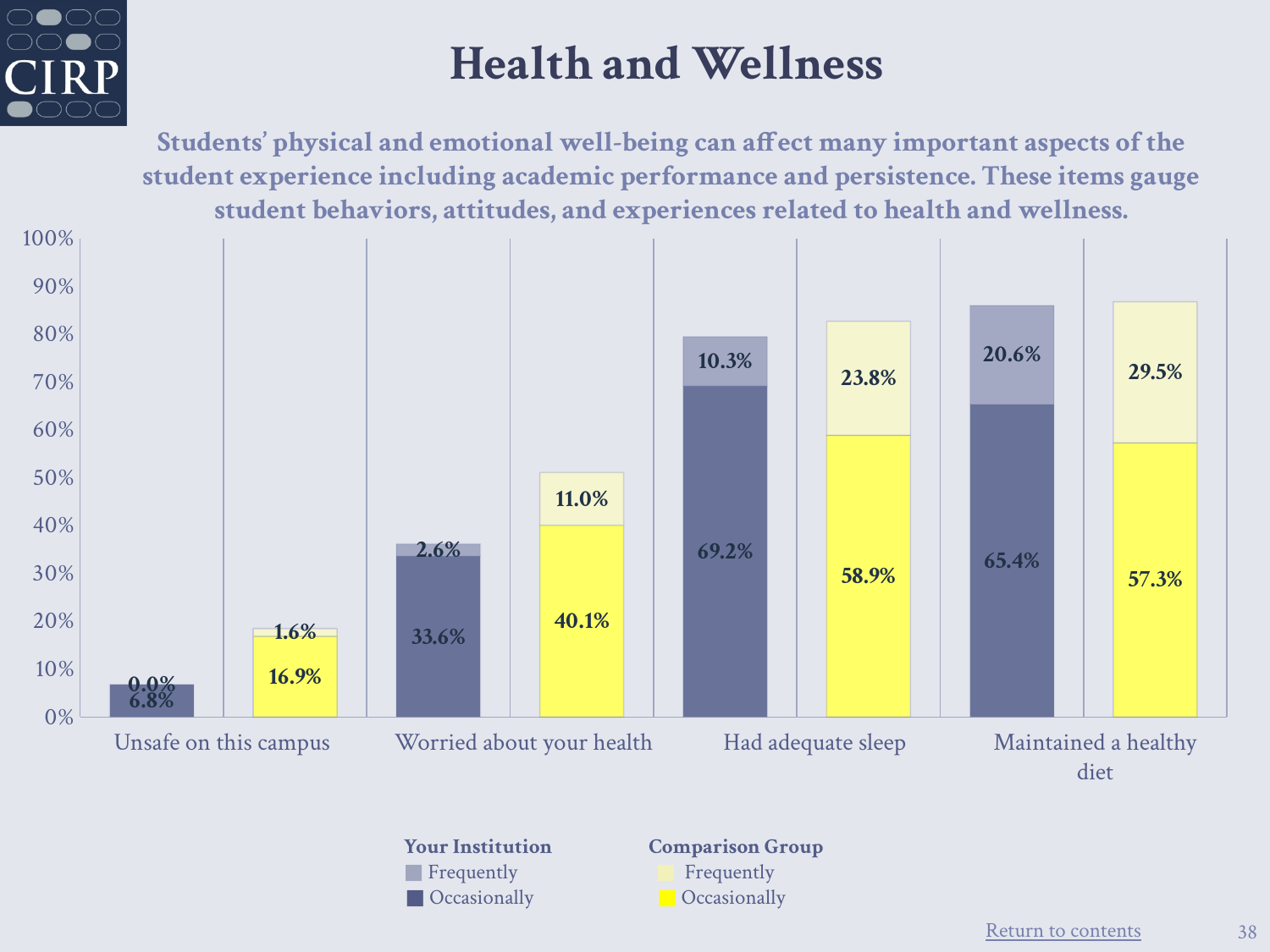

# Health and Wellness Students’ physical and emotional well-being can affect many important aspects of the student experience including academic performance and persistence. These items gauge student behaviors, attitudes, and experiences related to health and wellness.

### Chart

| Category | Occasionally | Frequently |
|---|---|---|
| Your Institution | 0.068 | 0.0 |
| Comparison Group | 0.169 | 0.016 |
| Your Institution | 0.336 | 0.026 |
| Comparison Group | 0.401 | 0.11 |
| Your Institution | 0.692 | 0.103 |
| Comparison Group | 0.589 | 0.238 |
| Your Institution | 0.654 | 0.206 |
| Comparison Group | 0.573 | 0.295 |
Unsafe on this campus
Worried about your health
Had adequate sleep
Maintained a healthy diet
Your Institution
■ Frequently
■ Occasionally

Comparison Group
 ■  Frequently
■ Occasionally

38